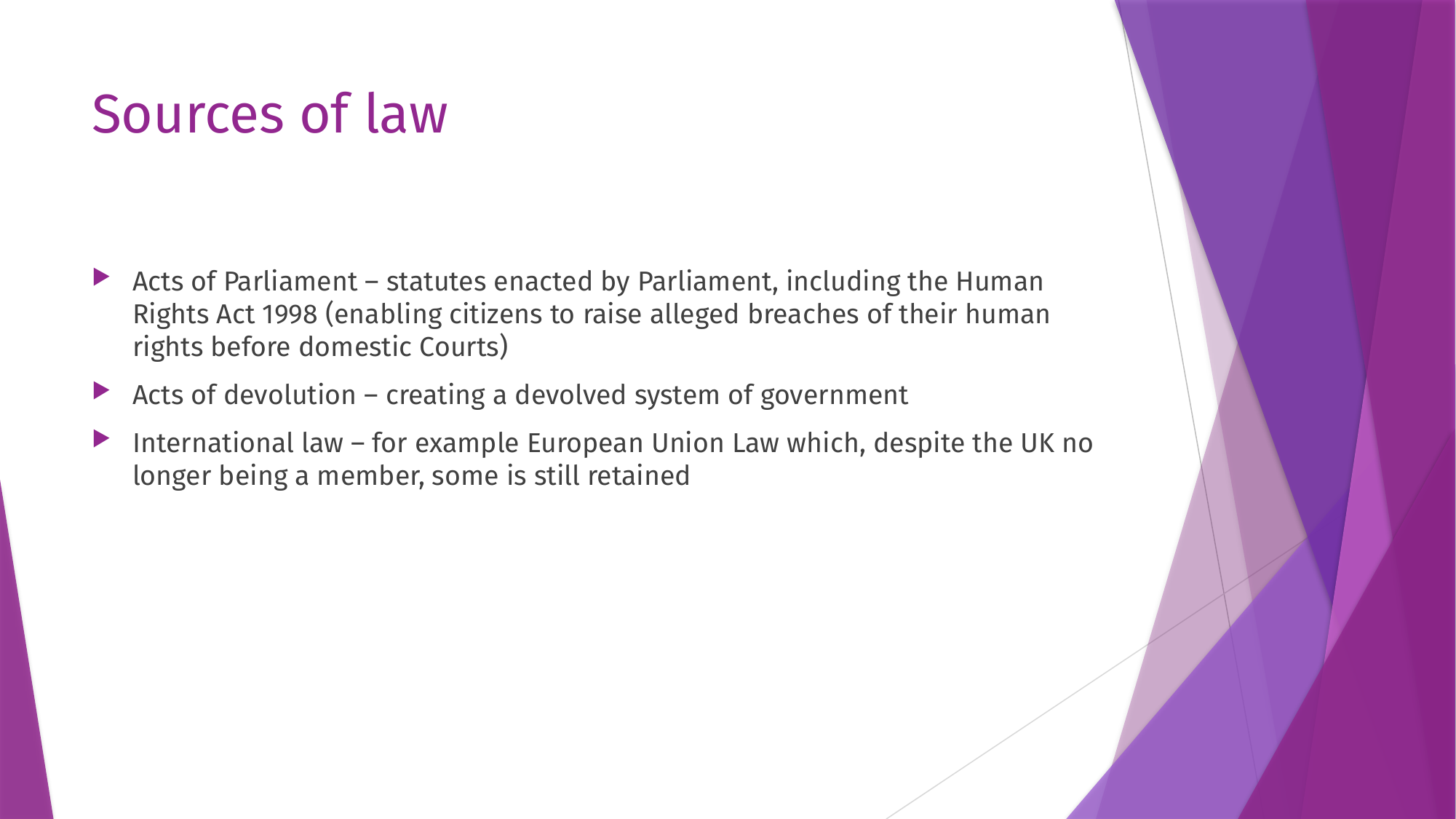

# Sources of law
Acts of Parliament – statutes enacted by Parliament, including the Human Rights Act 1998 (enabling citizens to raise alleged breaches of their human rights before domestic Courts)
Acts of devolution – creating a devolved system of government
International law – for example European Union Law which, despite the UK no longer being a member, some is still retained